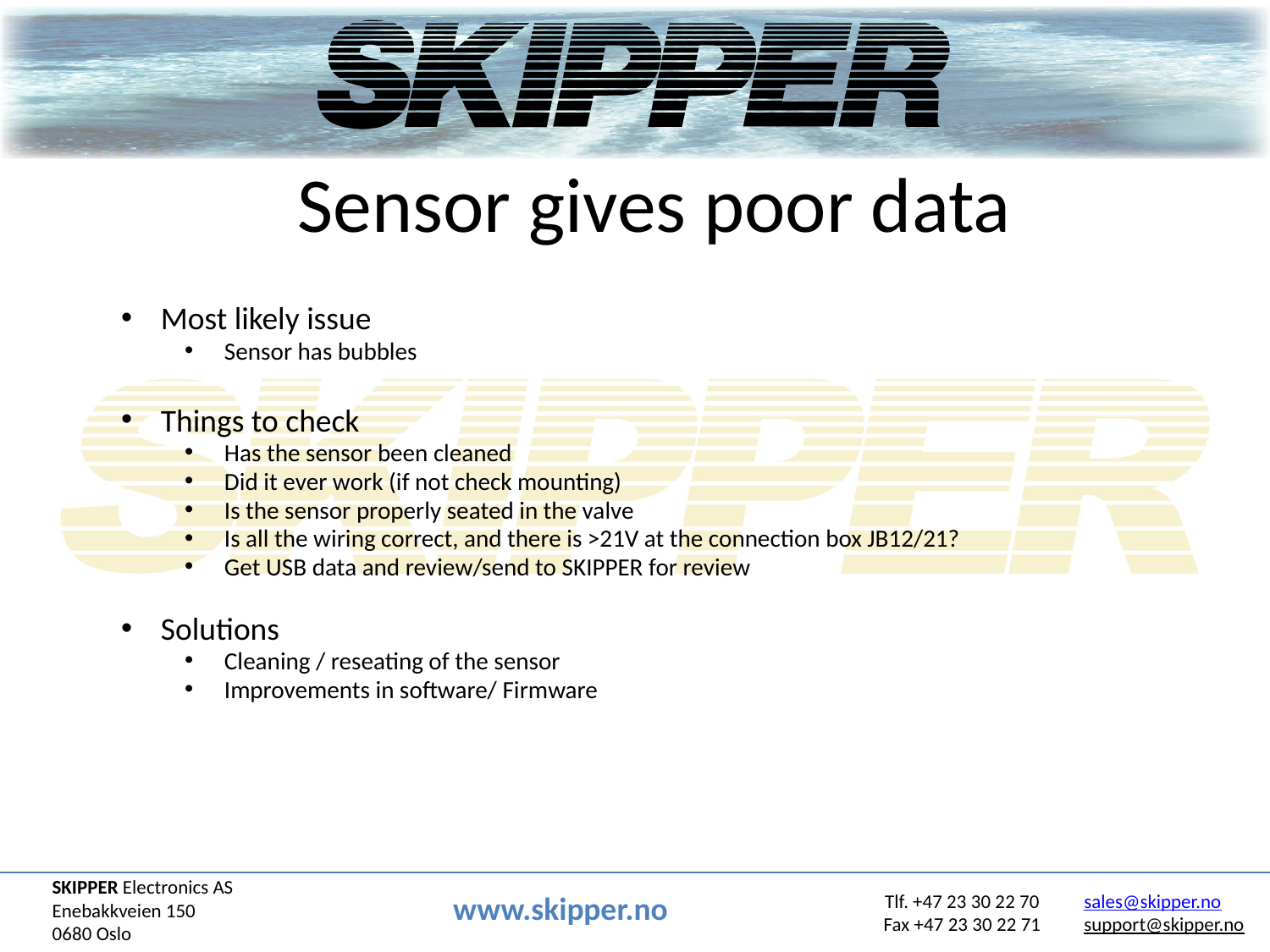

# Sensor gives poor data

Most likely issue
Sensor has bubbles

Things to check
Has the sensor been cleaned
Did it ever work (if not check mounting)
Is the sensor properly seated in the valve
Is all the wiring correct, and there is >21V at the connection box JB12/21?
Get USB data and review/send to SKIPPER for review

Solutions
Cleaning / reseating of the sensor
Improvements in software/ Firmware